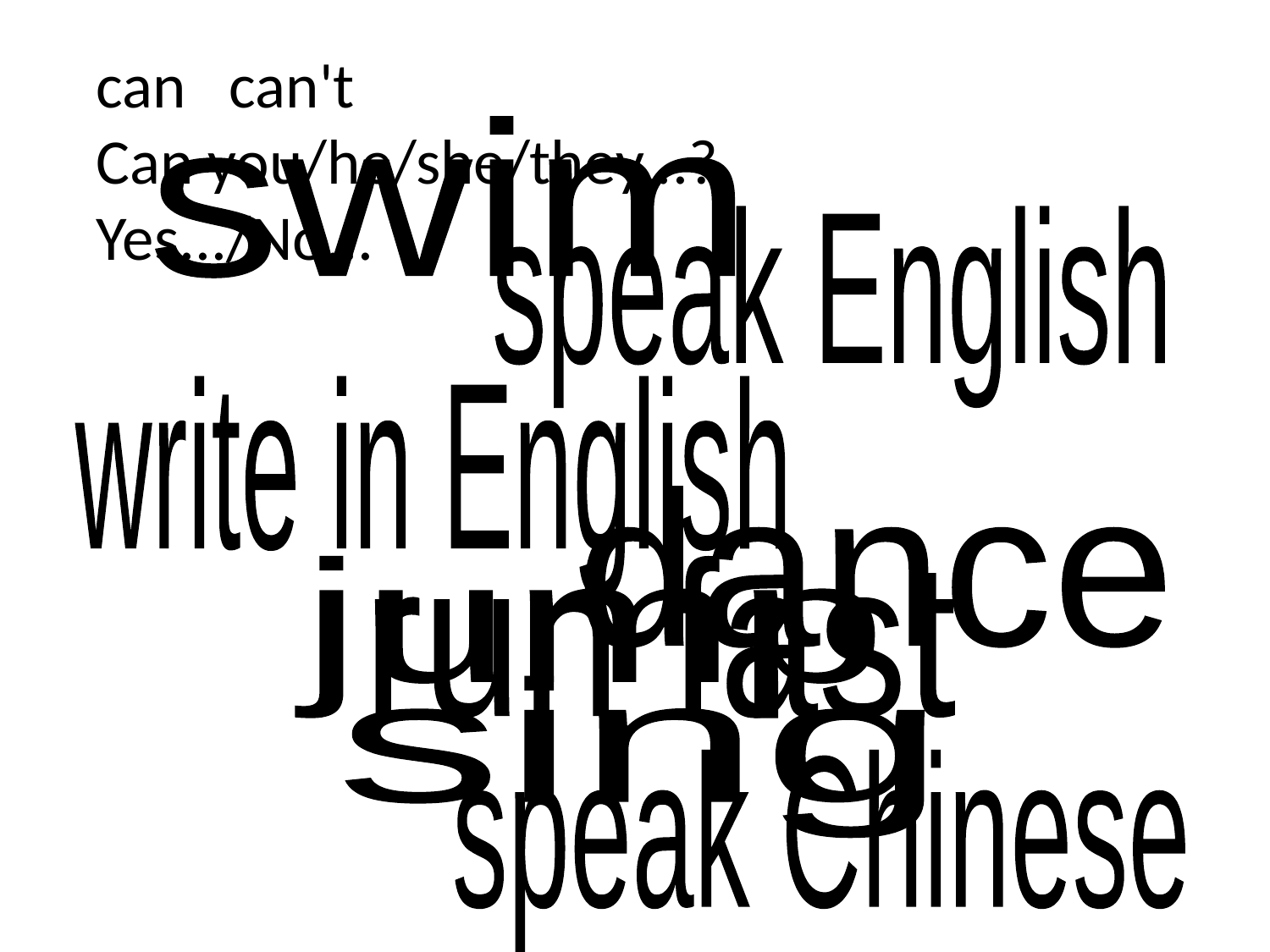

can   can't
Can you/he/she/they...? Yes.../No...
swim
speak English
write in English
dance
jump
run fast
sing
speak Chinese